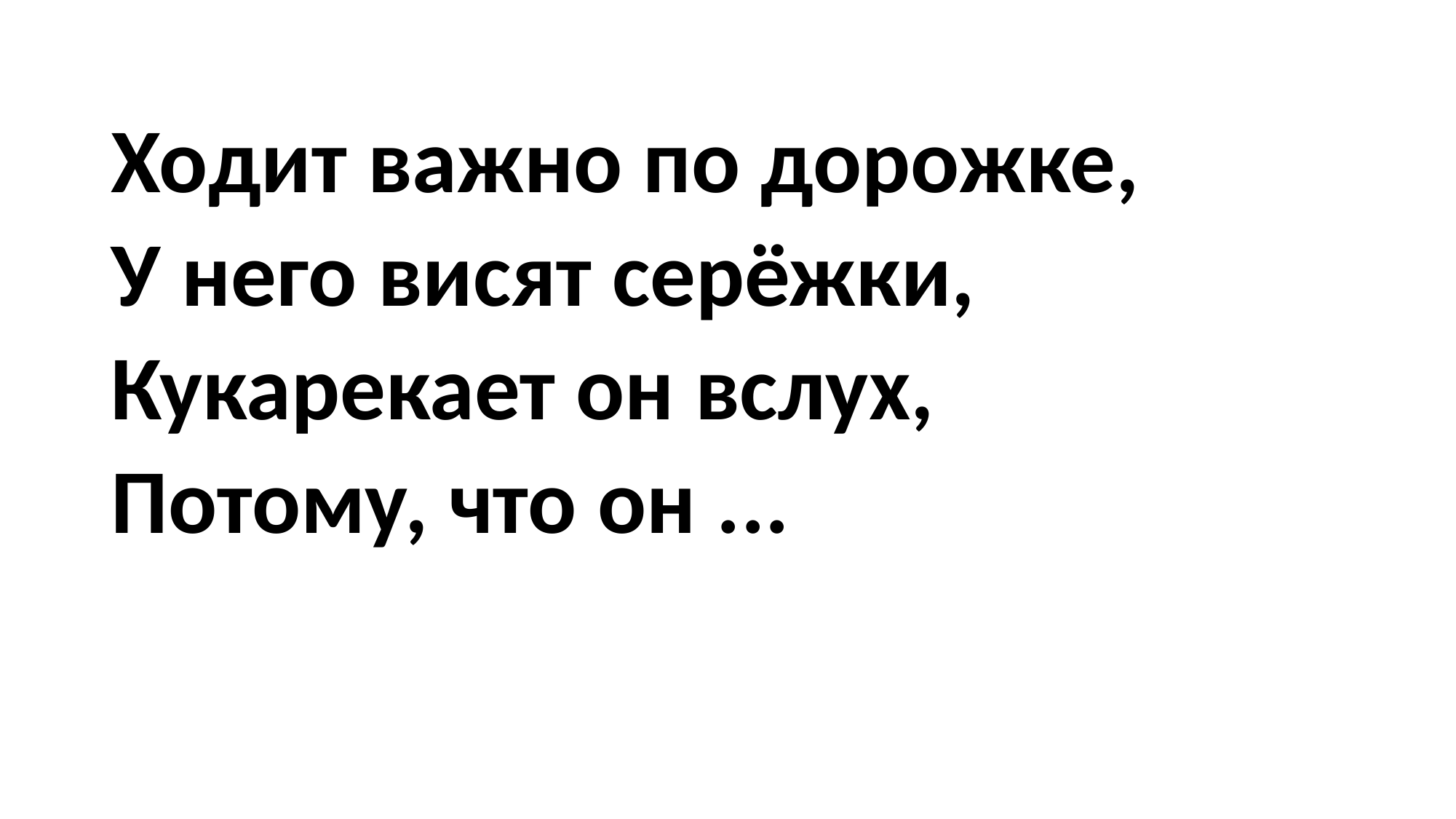

#
Ходит важно по дорожке,
У него висят серёжки,
Кукарекает он вслух,
Потому, что он ...